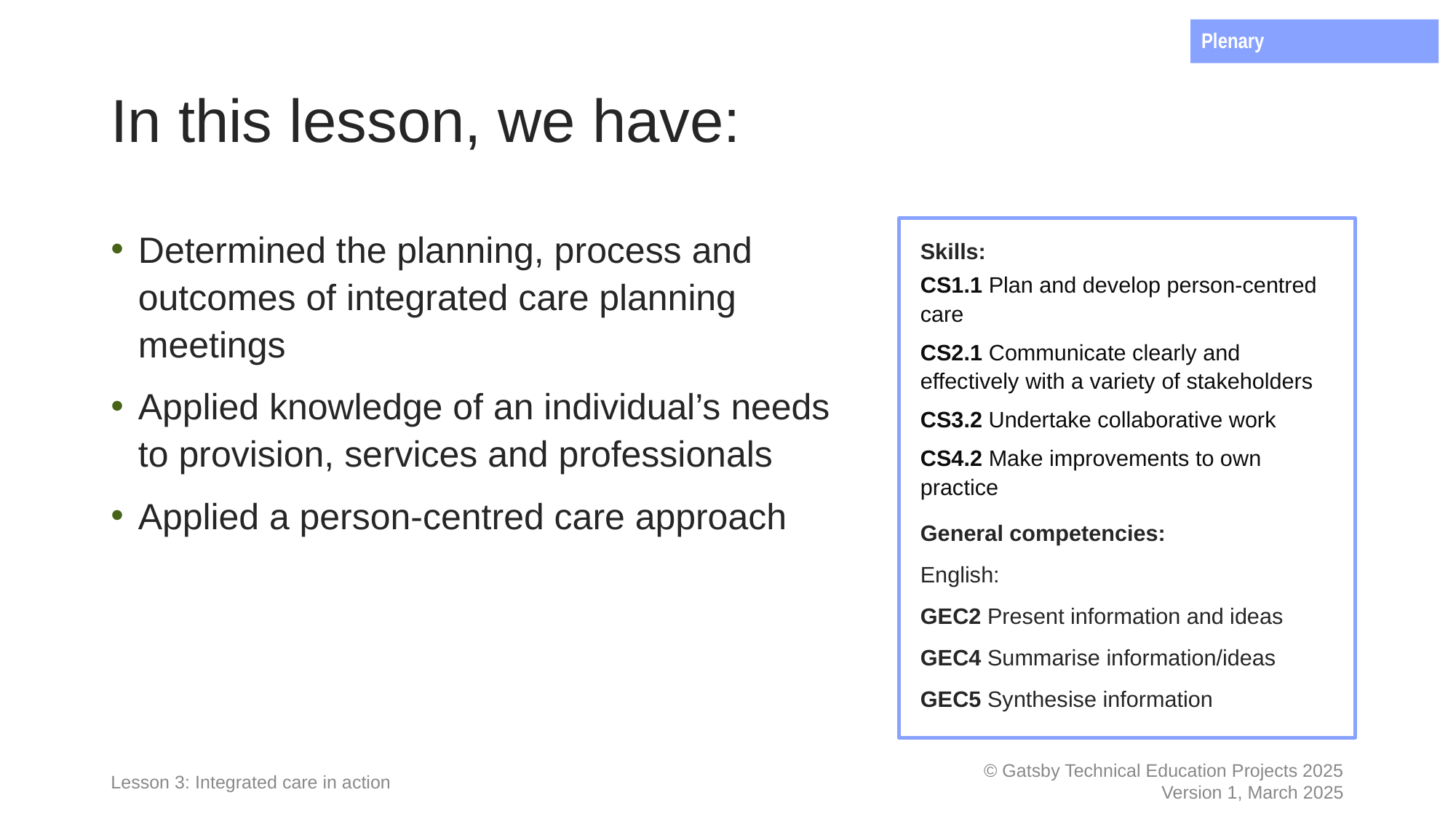

Plenary
# In this lesson, we have:
Determined the planning, process and outcomes of integrated care planning meetings
Applied knowledge of an individual’s needs to provision, services and professionals
Applied a person-centred care approach

Skills:
CS1.1 Plan and develop person-centred care
CS2.1 Communicate clearly and effectively with a variety of stakeholders
CS3.2 Undertake collaborative work
CS4.2 Make improvements to own practice
General competencies:
English:
GEC2 Present information and ideas
GEC4 Summarise information/ideas
GEC5 Synthesise information
Lesson 3: Integrated care in action